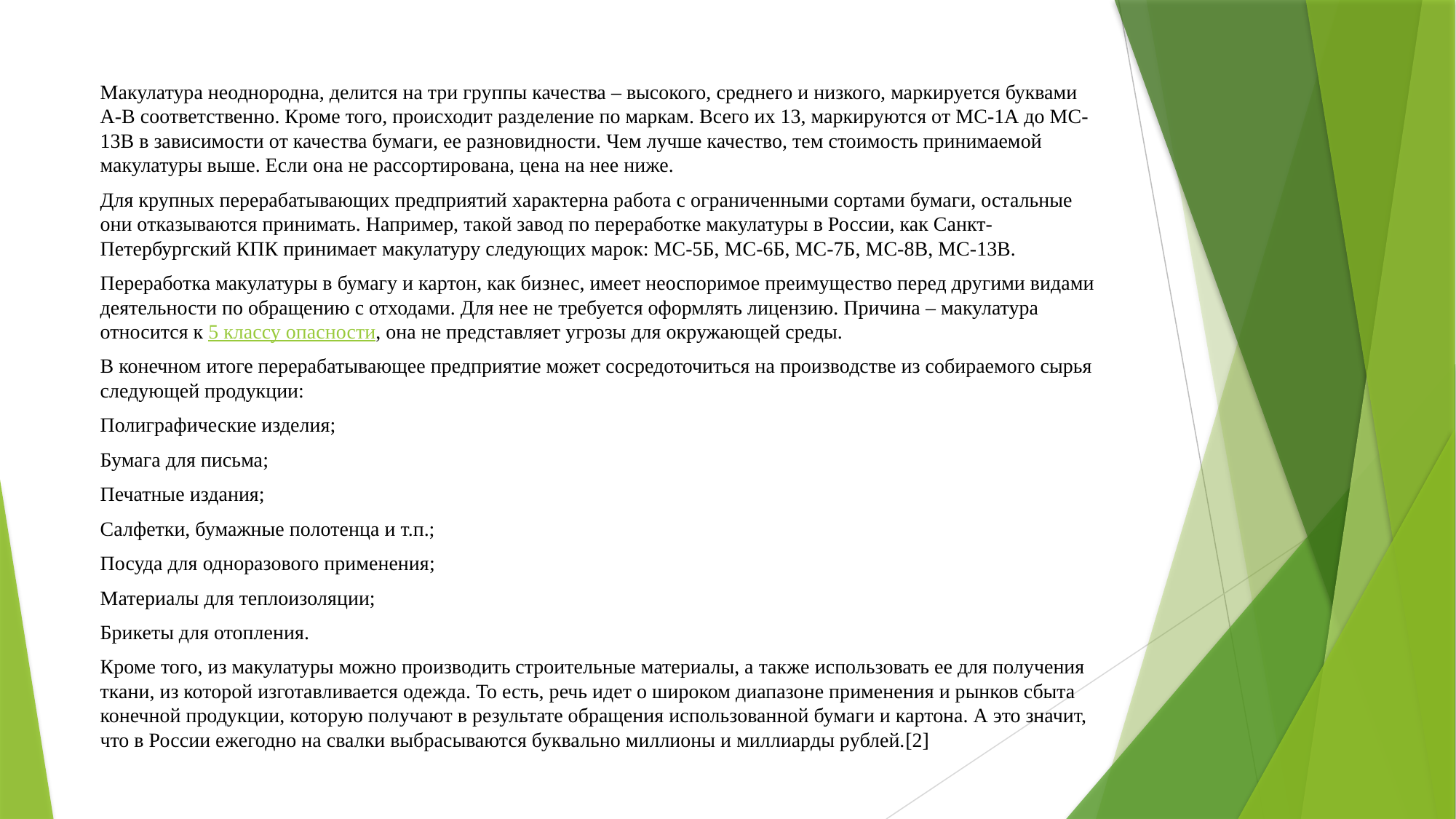

Макулатура неоднородна, делится на три группы качества – высокого, среднего и низкого, маркируется буквами А-В соответственно. Кроме того, происходит разделение по маркам. Всего их 13, маркируются от МС-1А до МС-13В в зависимости от качества бумаги, ее разновидности. Чем лучше качество, тем стоимость принимаемой макулатуры выше. Если она не рассортирована, цена на нее ниже.
Для крупных перерабатывающих предприятий характерна работа с ограниченными сортами бумаги, остальные они отказываются принимать. Например, такой завод по переработке макулатуры в России, как Санкт-Петербургский КПК принимает макулатуру следующих марок: МС-5Б, МС-6Б, МС-7Б, МС-8В, МС-13В.
Переработка макулатуры в бумагу и картон, как бизнес, имеет неоспоримое преимущество перед другими видами деятельности по обращению с отходами. Для нее не требуется оформлять лицензию. Причина – макулатура относится к 5 классу опасности, она не представляет угрозы для окружающей среды.
В конечном итоге перерабатывающее предприятие может сосредоточиться на производстве из собираемого сырья следующей продукции:
Полиграфические изделия;
Бумага для письма;
Печатные издания;
Салфетки, бумажные полотенца и т.п.;
Посуда для одноразового применения;
Материалы для теплоизоляции;
Брикеты для отопления.
Кроме того, из макулатуры можно производить строительные материалы, а также использовать ее для получения ткани, из которой изготавливается одежда. То есть, речь идет о широком диапазоне применения и рынков сбыта конечной продукции, которую получают в результате обращения использованной бумаги и картона. А это значит, что в России ежегодно на свалки выбрасываются буквально миллионы и миллиарды рублей.[2]